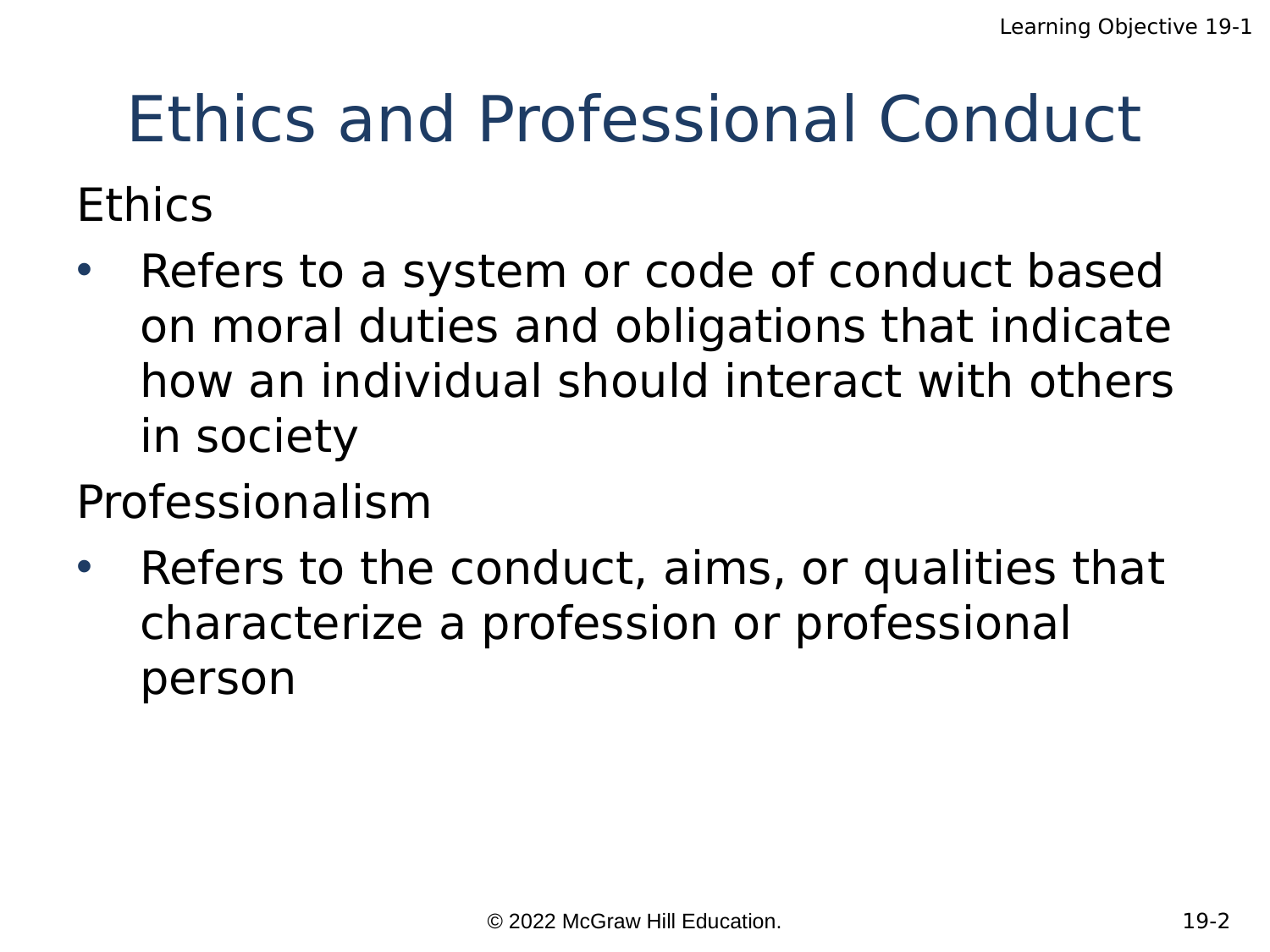

Learning Objective 19-1
# Ethics and Professional Conduct
Ethics
Refers to a system or code of conduct based on moral duties and obligations that indicate how an individual should interact with others in society
Professionalism
Refers to the conduct, aims, or qualities that characterize a profession or professional person